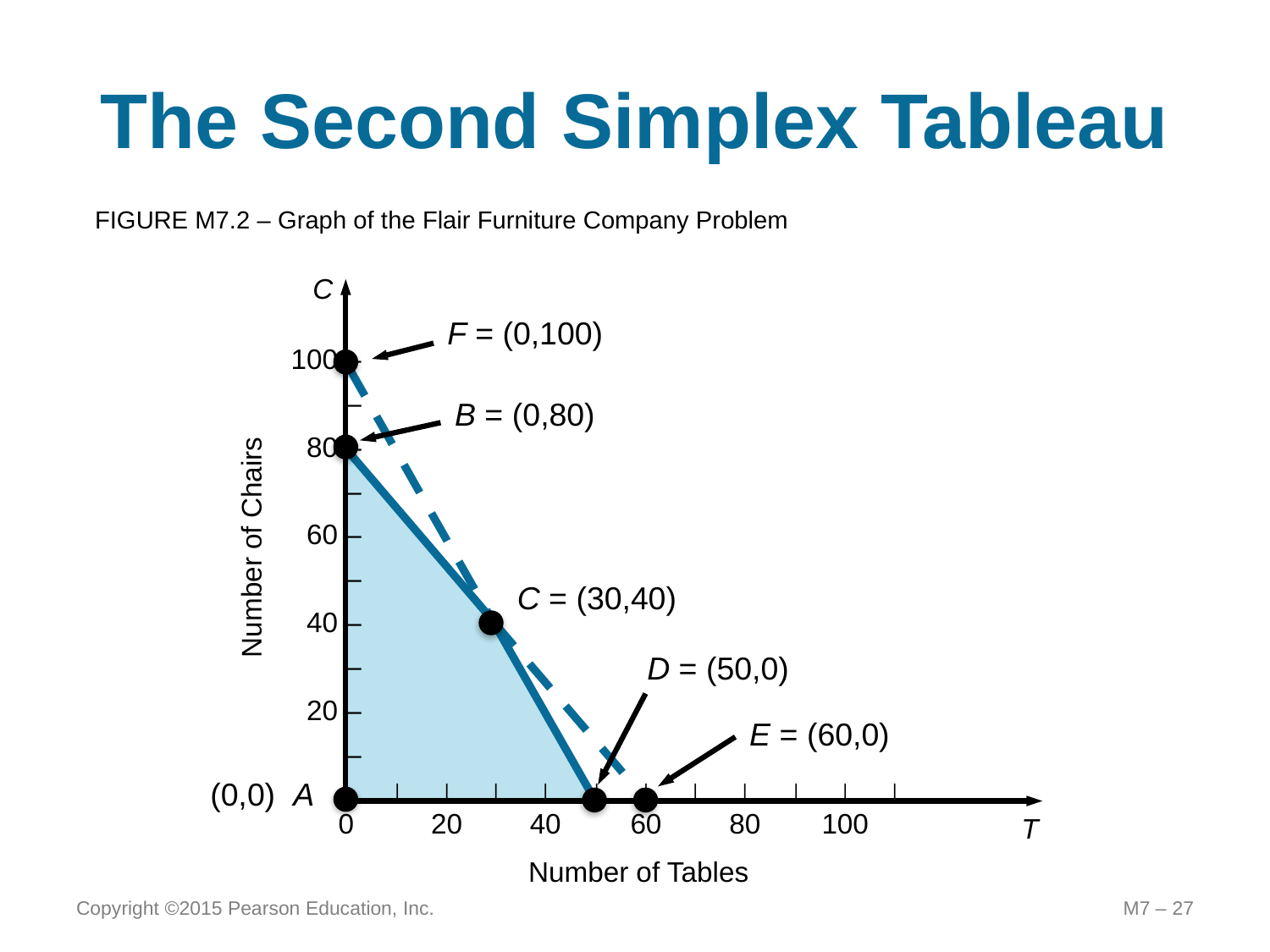

# The Second Simplex Tableau
FIGURE M7.2 – Graph of the Flair Furniture Company Problem
C

100 –
–
80 –
–
60 –
–
40 –
–
20 –
–
–
Number of Chairs
	|	|	|	|	|	|	|	|	|	|	|	|
	0		20		40		60		80		100
T
Number of Tables

B = (0,80)

C = (30,40)

D = (50,0)

(0,0)  A

F = (0,100)

E = (60,0)

Copyright ©2015 Pearson Education, Inc.
M7 – 27